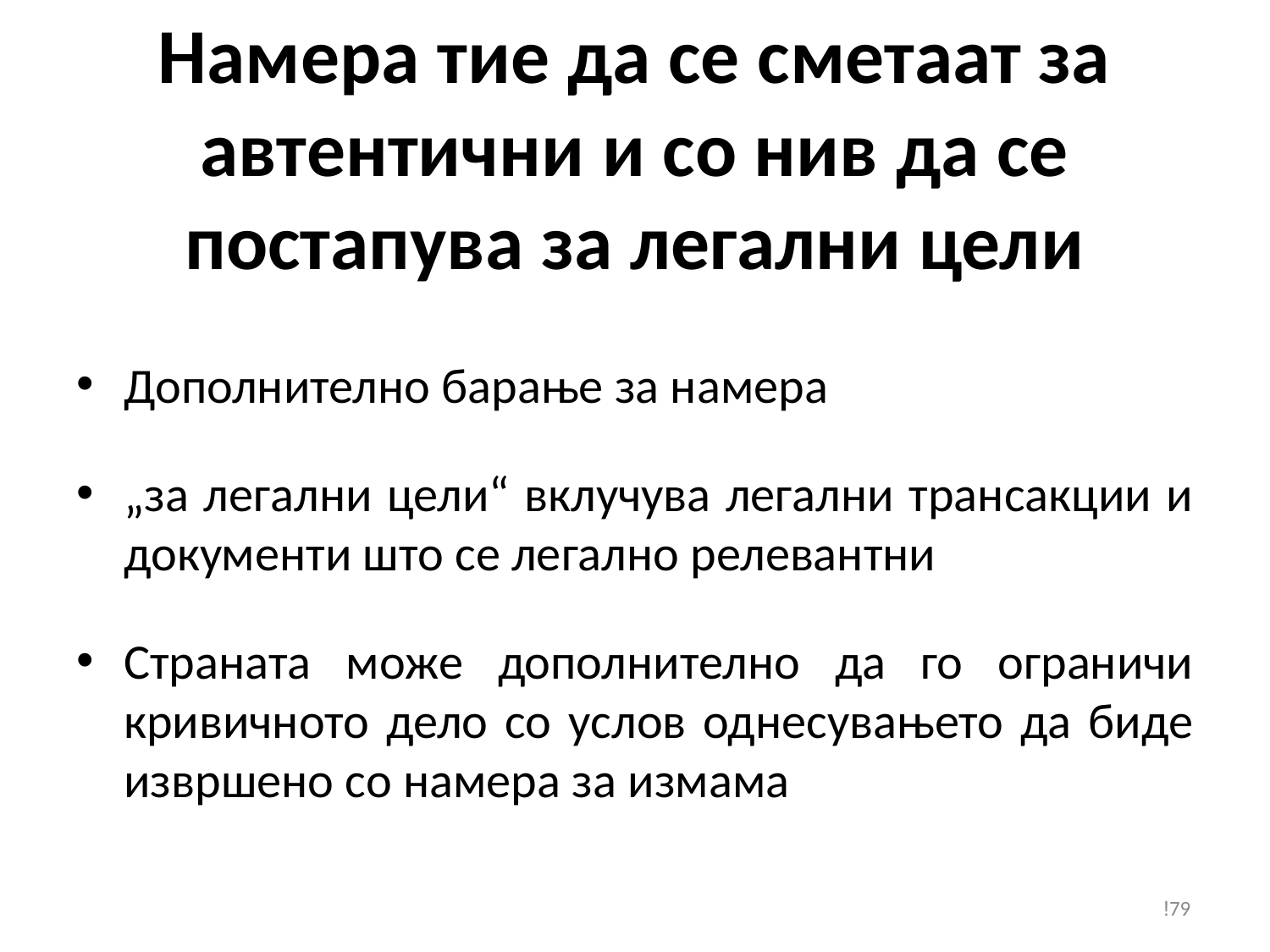

# Намера тие да се сметаат за автентични и со нив да се постапува за легални цели
Дополнително барање за намера

„за легални цели“ вклучува легални трансакции и документи што се легално релевантни

Страната може дополнително да го ограничи кривичното дело со услов однесувањето да биде извршено со намера за измама
!79